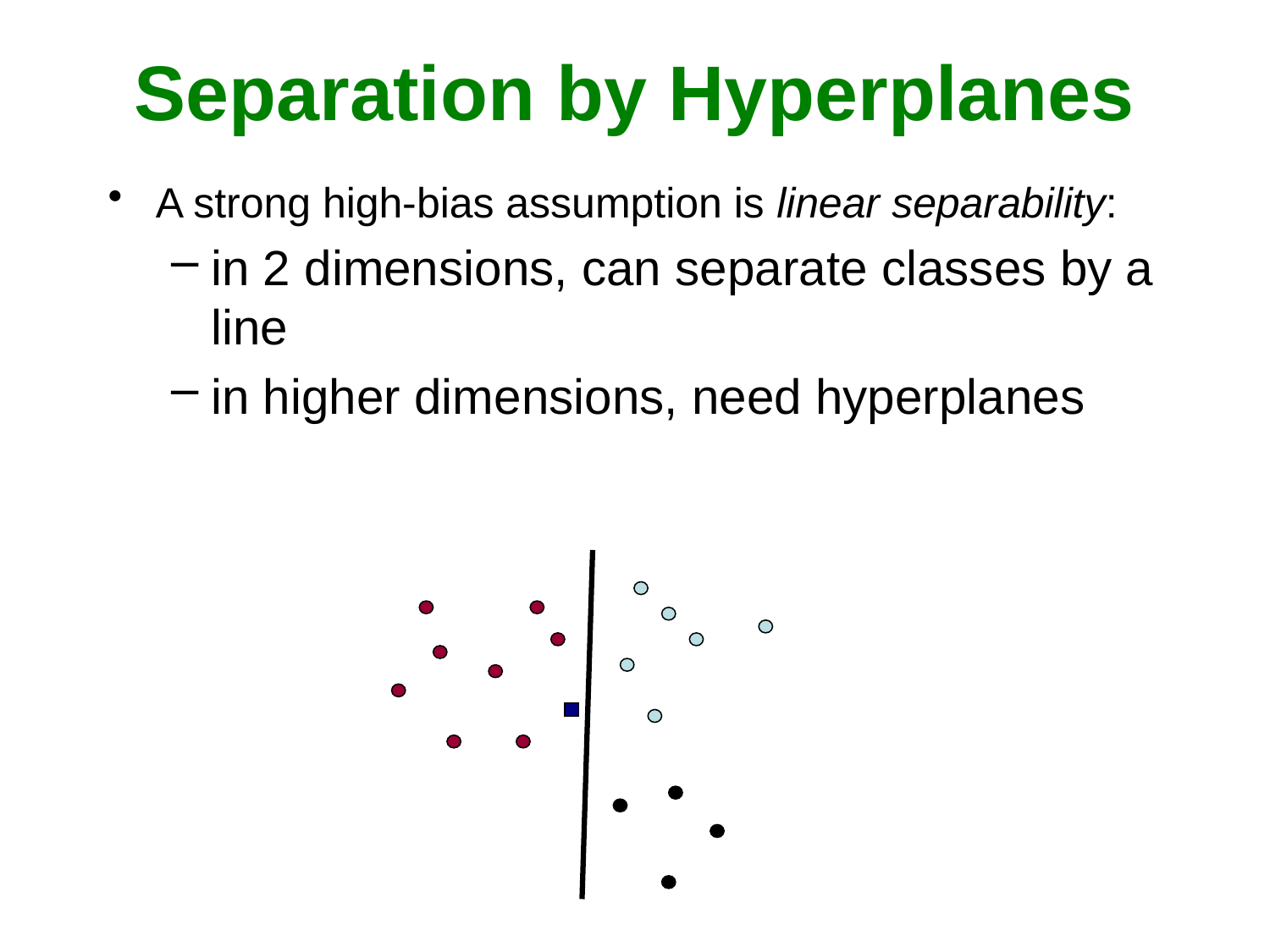

# Separation by Hyperplanes
A strong high-bias assumption is linear separability:
in 2 dimensions, can separate classes by a line
in higher dimensions, need hyperplanes